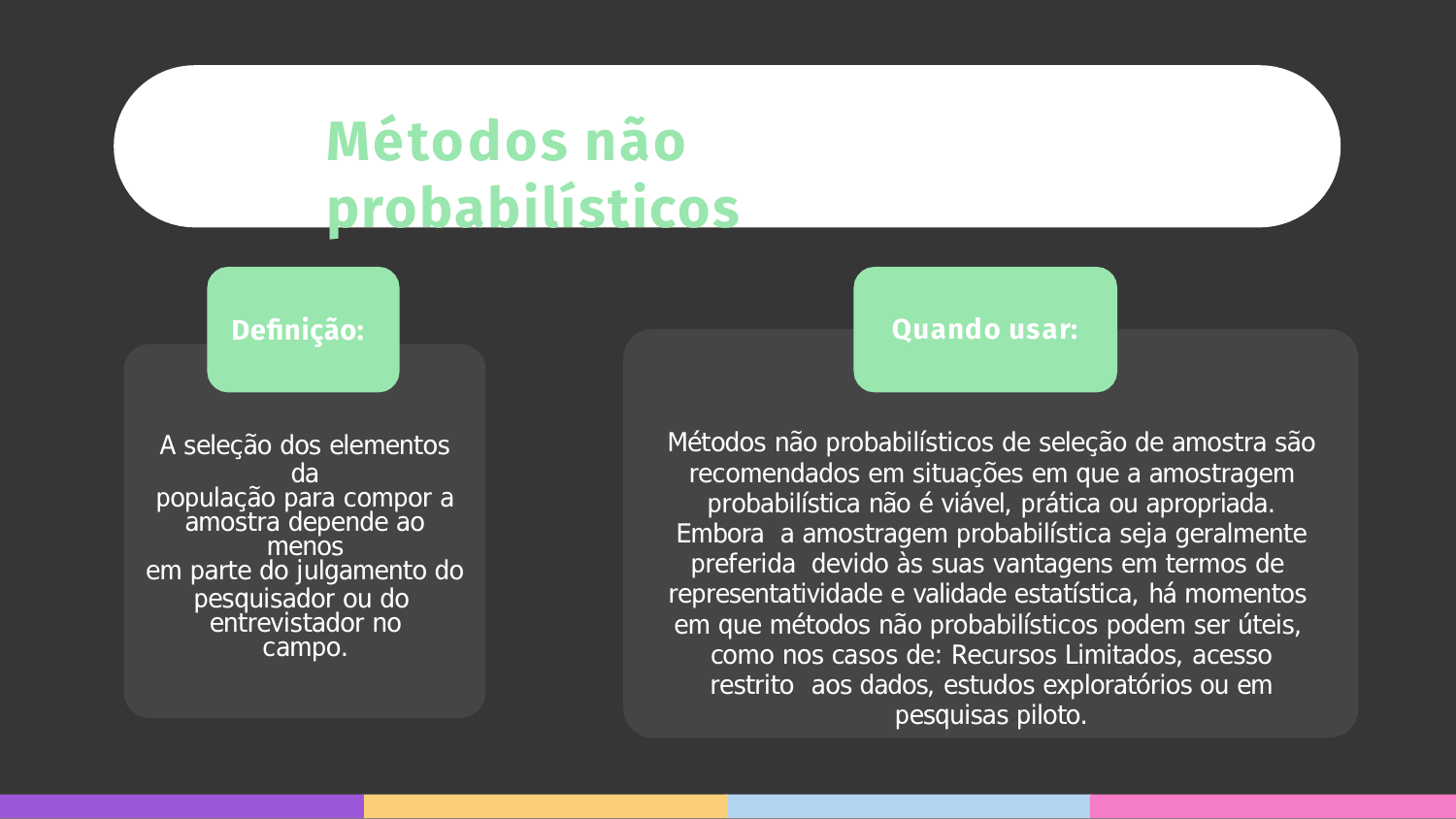

# Métodos não probabilísticos

Quando usar:
Definição:
Métodos não probabilísticos de seleção de amostra são  recomendados em situações em que a amostragem  probabilística não é viável, prática ou apropriada. Embora  a amostragem probabilística seja geralmente preferida  devido às suas vantagens em termos de  representatividade e validade estatística, há momentos  em que métodos não probabilísticos podem ser úteis,  como nos casos de: Recursos Limitados, acesso restrito  aos dados, estudos exploratórios ou em pesquisas piloto.
A seleção dos elementos da
população para compor a
amostra depende ao menos
em parte do julgamento do
pesquisador ou do  entrevistador no campo.